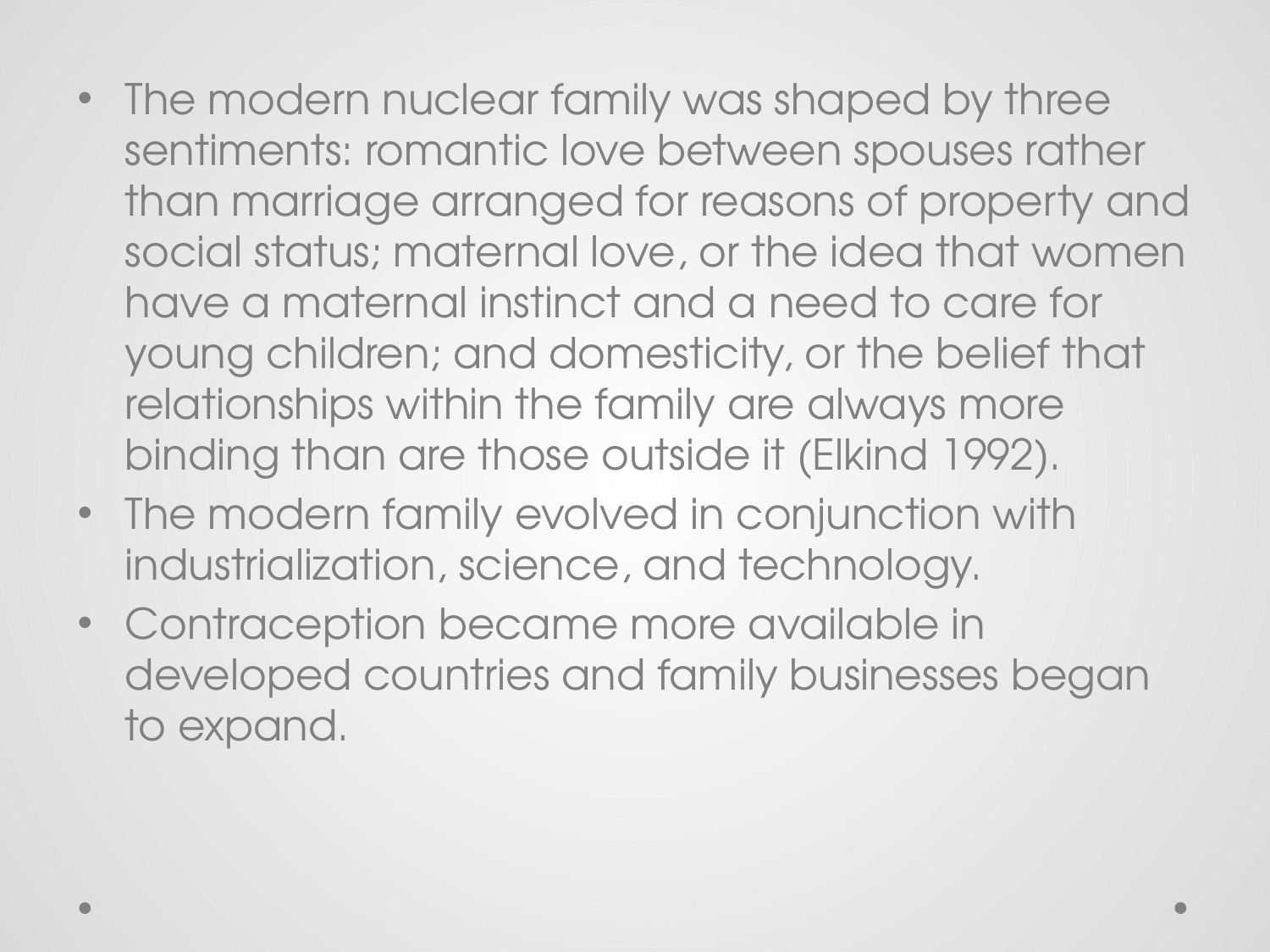

The modern nuclear family was shaped by three sentiments: romantic love between spouses rather than marriage arranged for reasons of property and social status; maternal love, or the idea that women have a maternal instinct and a need to care for young children; and domesticity, or the belief that relationships within the family are always more binding than are those outside it (Elkind 1992).
The modern family evolved in conjunction with industrialization, science, and technology.
Contraception became more available in developed countries and family businesses began to expand.